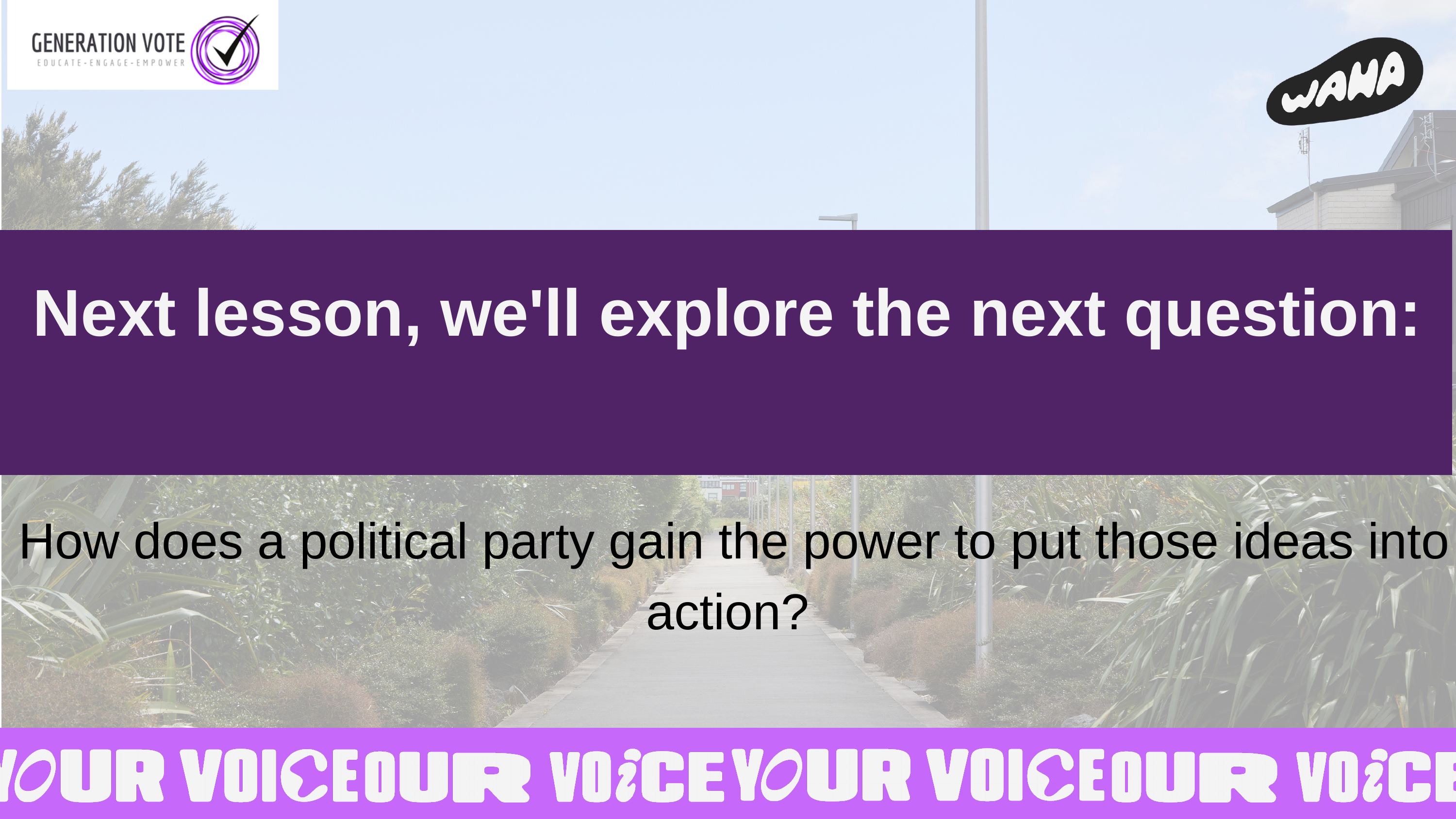

Next lesson, we'll explore the next question:
 How does a political party gain the power to put those ideas into action?